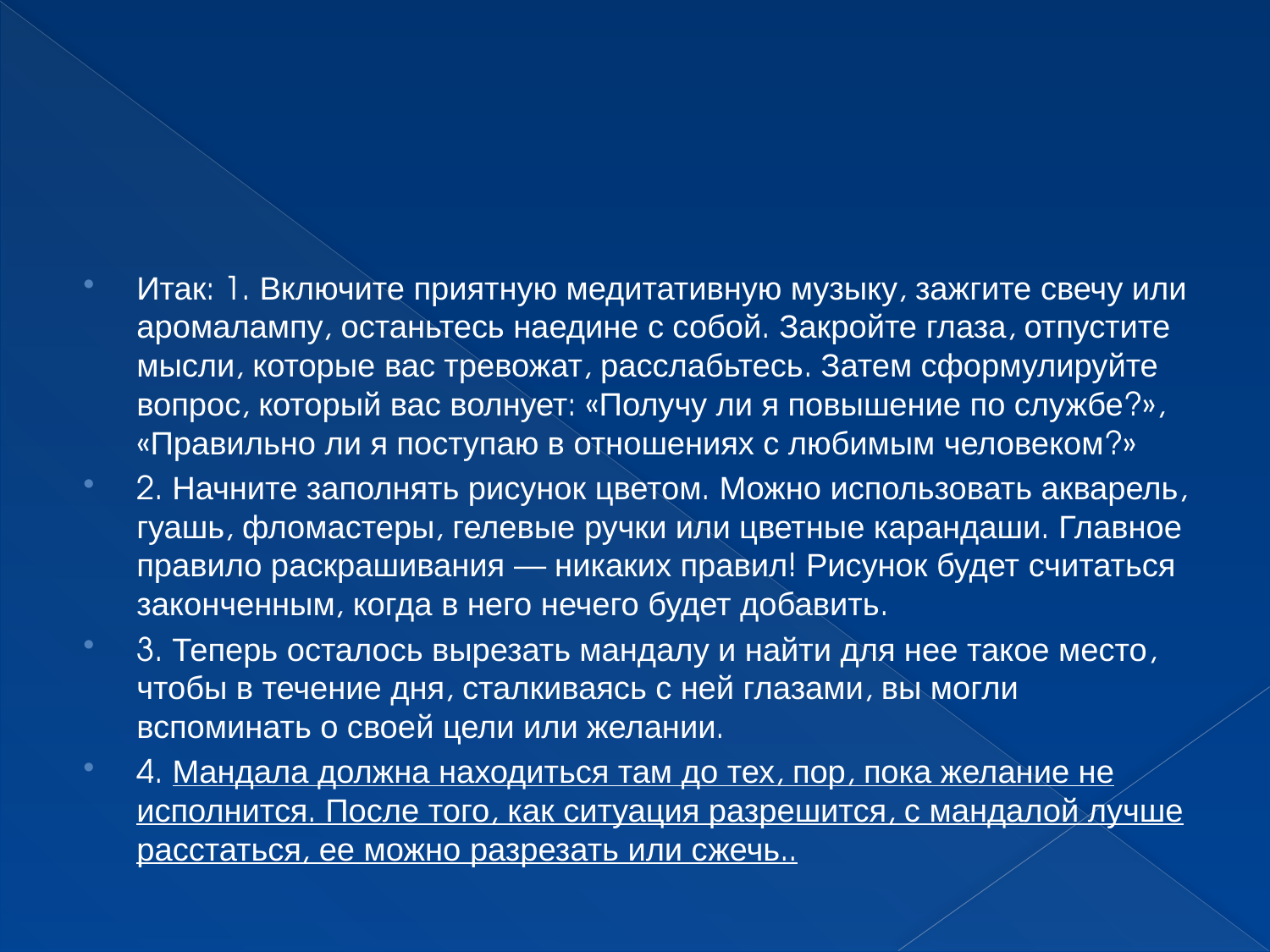

#
Итак: 1. Включите приятную медитативную музыку, зажгите свечу или аромалампу, останьтесь наедине с собой. Закройте глаза, отпустите мысли, которые вас тревожат, расслабьтесь. Затем сформулируйте вопрос, который вас волнует: «Получу ли я повышение по службе?», «Правильно ли я поступаю в отношениях с любимым человеком?»
2. Начните заполнять рисунок цветом. Можно использовать акварель, гуашь, фломастеры, гелевые ручки или цветные карандаши. Главное правило раскрашивания — никаких правил! Рисунок будет считаться законченным, когда в него нечего будет добавить.
3. Теперь осталось вырезать мандалу и найти для нее такое место, чтобы в течение дня, сталкиваясь с ней глазами, вы могли вспоминать о своей цели или желании.
4. Мандала должна находиться там до тех, пор, пока желание не исполнится. После того, как ситуация разрешится, с мандалой лучше расстаться, ее можно разрезать или сжечь..